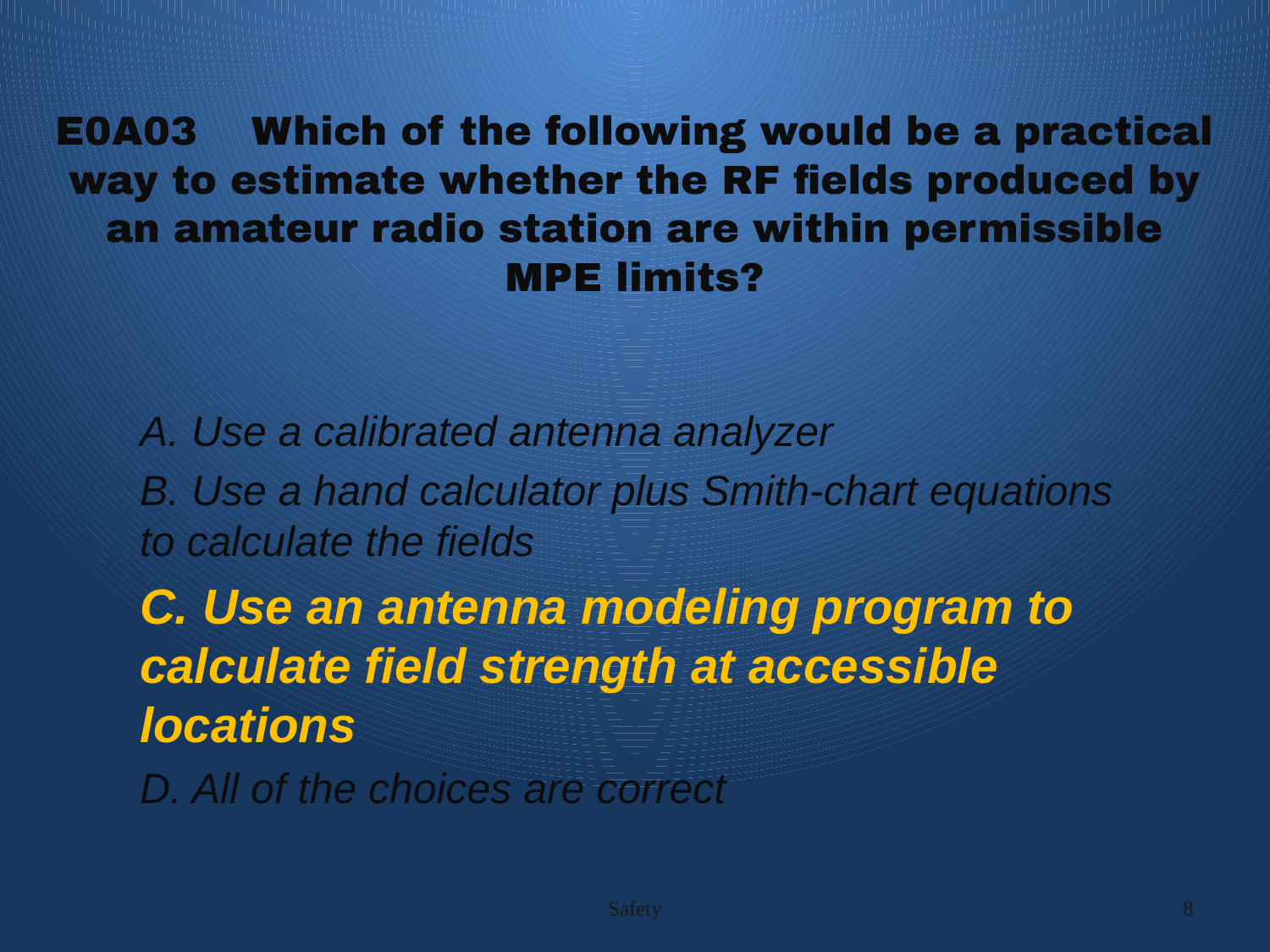

# E0A03    Which of the following would be a practical way to estimate whether the RF fields produced by an amateur radio station are within permissible MPE limits?

A. Use a calibrated antenna analyzer
B. Use a hand calculator plus Smith-chart equations to calculate the fields
C. Use an antenna modeling program to calculate field strength at accessible locations
D. All of the choices are correct
Safety
8